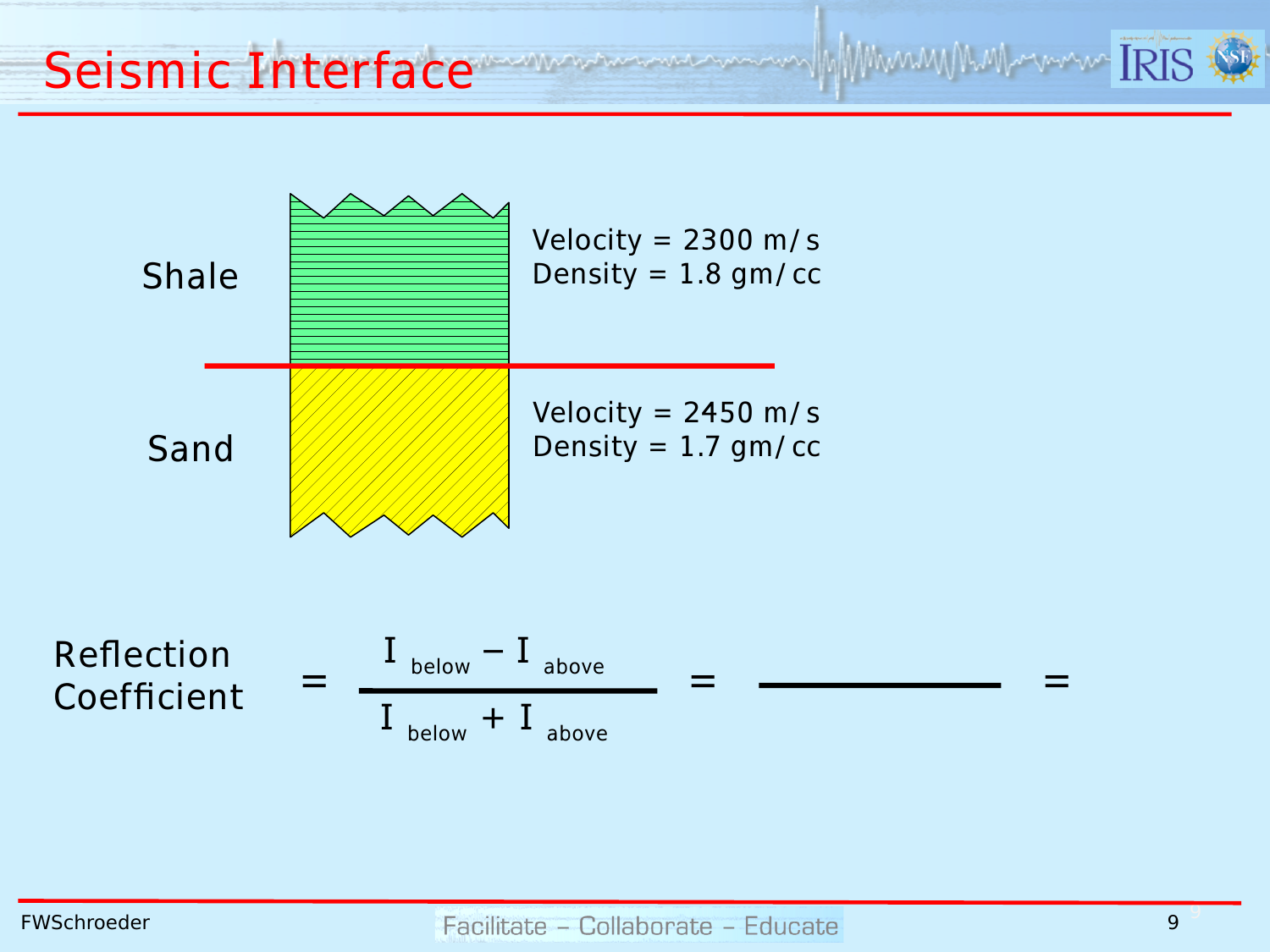

# Seismic Interface

Velocity = 2300 m/s
Density = 1.8 gm/cc
Shale

Velocity = 2450 m/s
Density = 1.7 gm/cc
Sand
I below – I above
I below + I above

Reflection
Coefficient
=
=
=